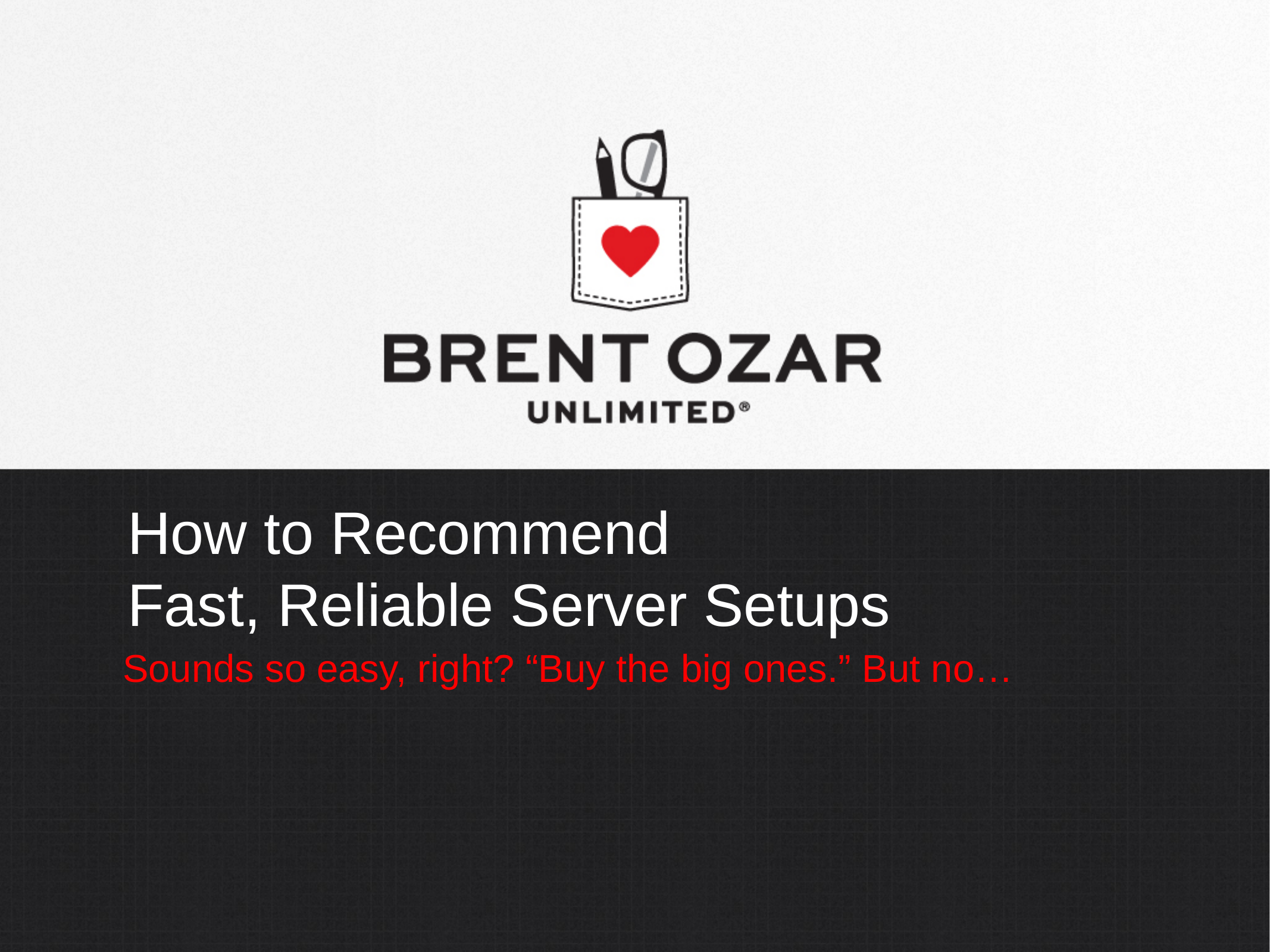

# How to Recommend Fast, Reliable Server Setups
Sounds so easy, right? “Buy the big ones.” But no…